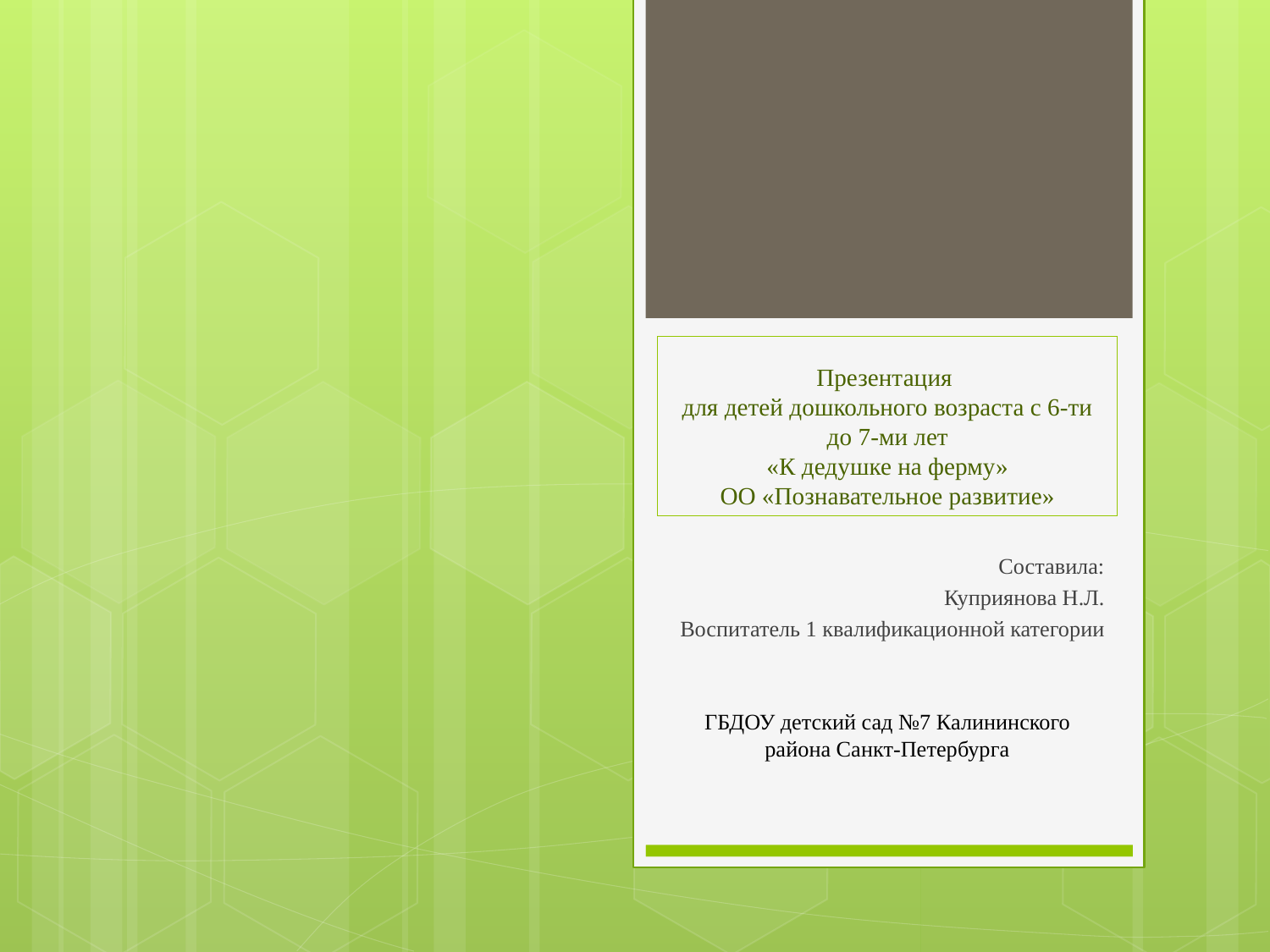

# Презентация для детей дошкольного возраста с 6-ти до 7-ми лет «К дедушке на ферму» ОО «Познавательное развитие»
Составила:
Куприянова Н.Л.
Воспитатель 1 квалификационной категории

ГБДОУ детский сад №7 Калининского района Санкт-Петербурга